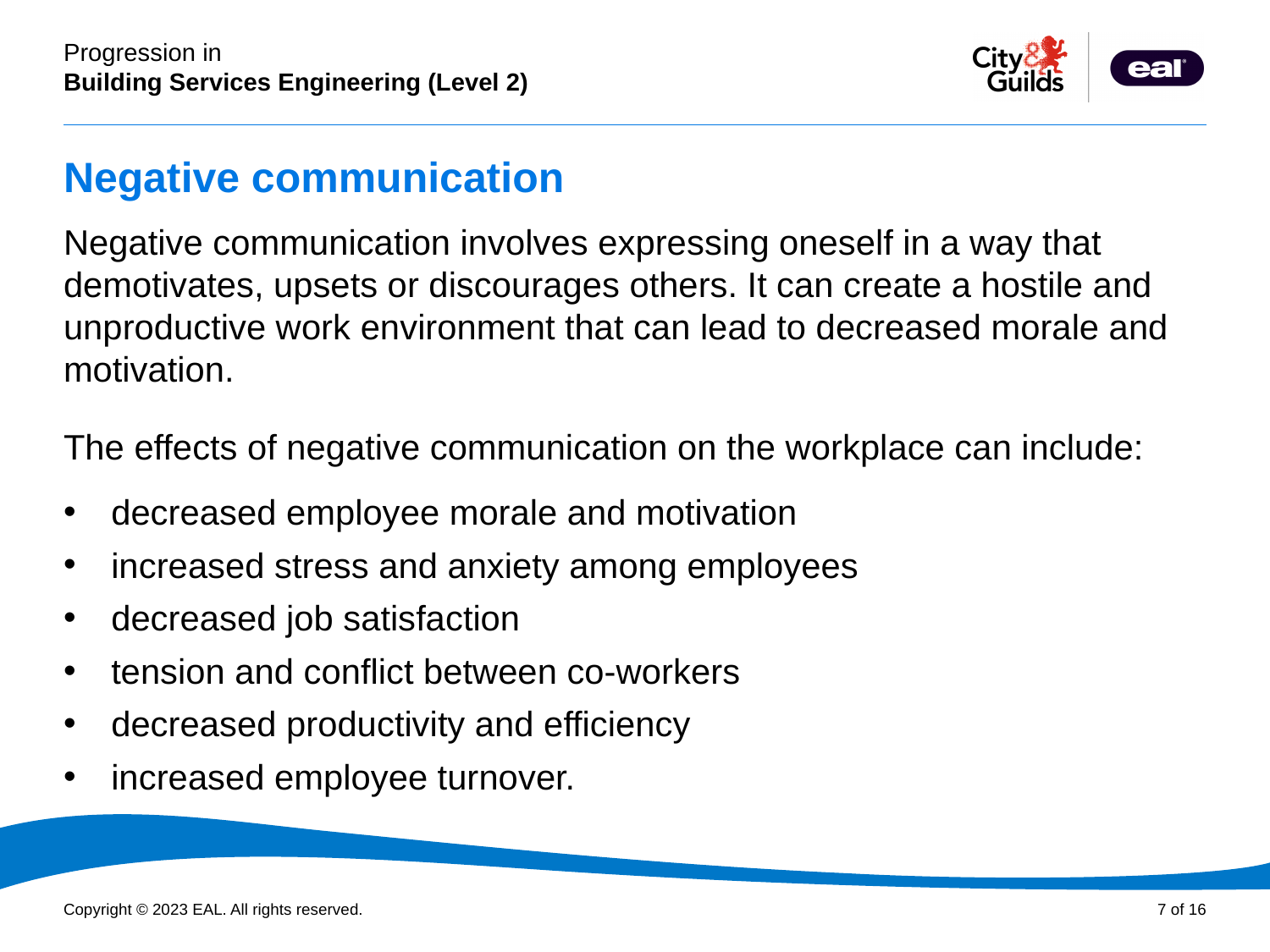

# Negative communication
Negative communication involves expressing oneself in a way that demotivates, upsets or discourages others. It can create a hostile and unproductive work environment that can lead to decreased morale and motivation.
The effects of negative communication on the workplace can include:
decreased employee morale and motivation
increased stress and anxiety among employees
decreased job satisfaction
tension and conflict between co-workers
decreased productivity and efficiency
increased employee turnover.